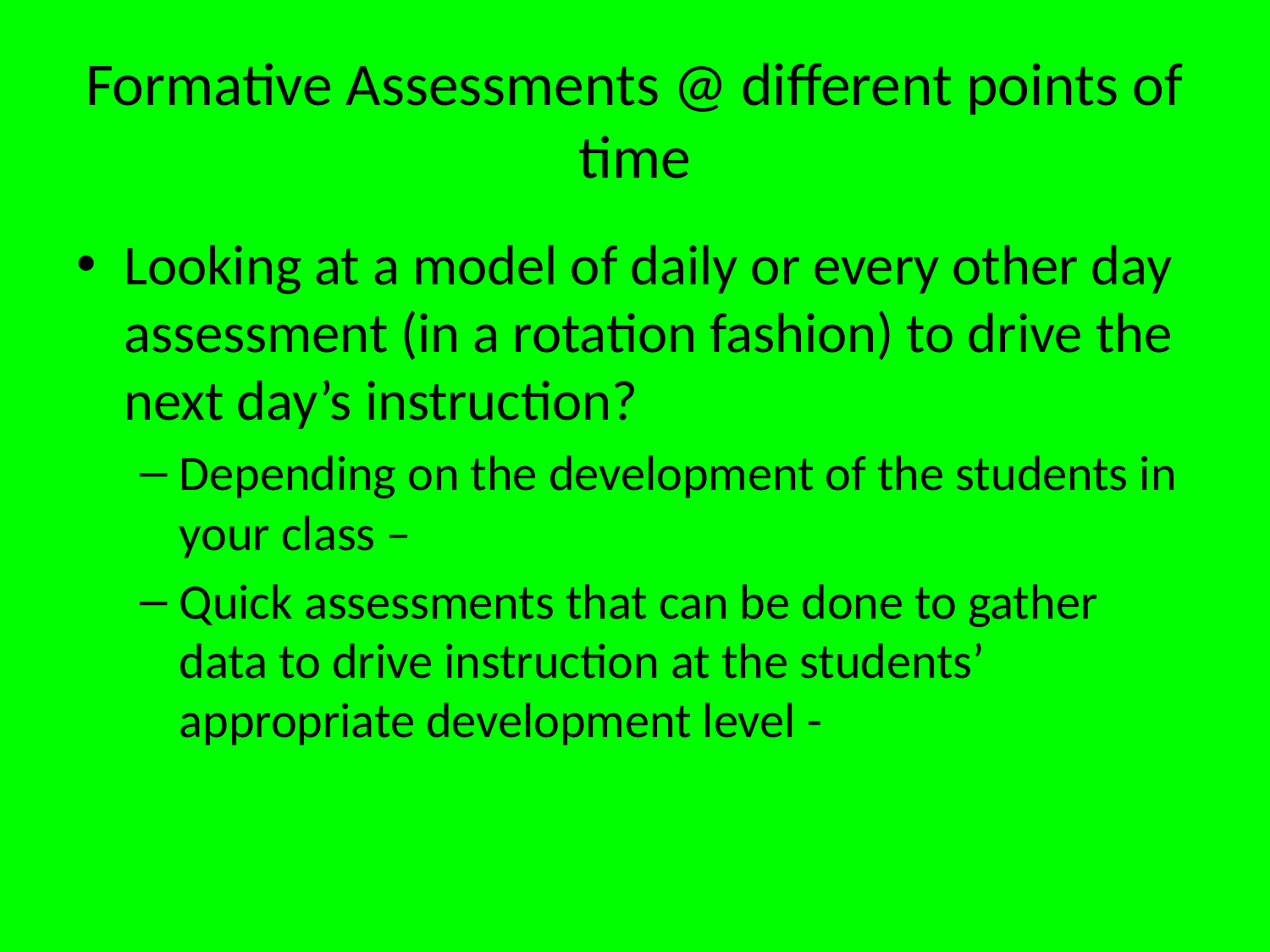

# Formative Assessments @ different points of time
Looking at a model of daily or every other day assessment (in a rotation fashion) to drive the next day’s instruction?
Depending on the development of the students in your class –
Quick assessments that can be done to gather data to drive instruction at the students’ appropriate development level -